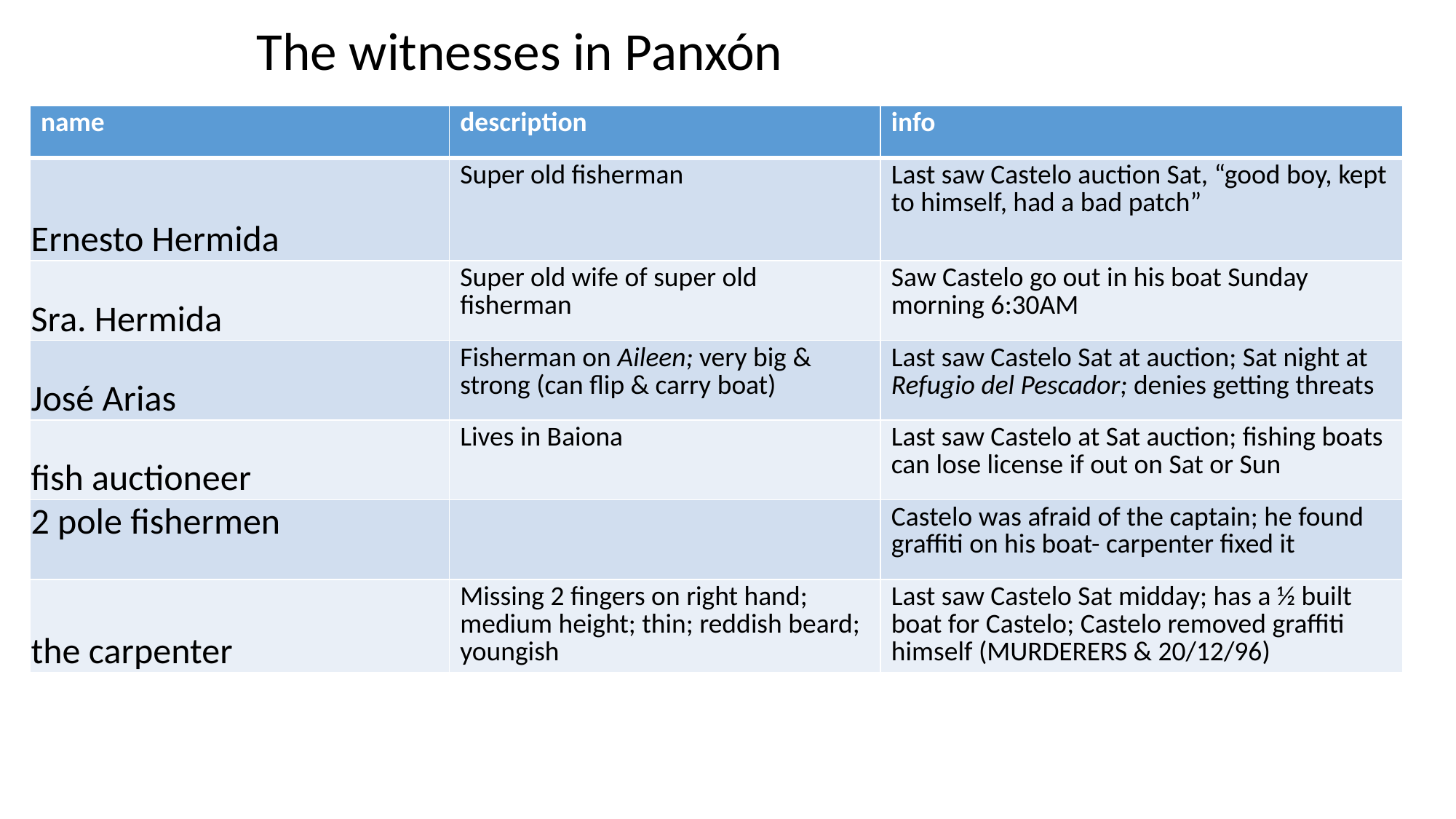

# The witnesses in Panxón
| name | description | info |
| --- | --- | --- |
| Ernesto Hermida | Super old fisherman | Last saw Castelo auction Sat, “good boy, kept to himself, had a bad patch” |
| Sra. Hermida | Super old wife of super old fisherman | Saw Castelo go out in his boat Sunday morning 6:30AM |
| José Arias | Fisherman on Aileen; very big & strong (can flip & carry boat) | Last saw Castelo Sat at auction; Sat night at Refugio del Pescador; denies getting threats |
| fish auctioneer | Lives in Baiona | Last saw Castelo at Sat auction; fishing boats can lose license if out on Sat or Sun |
| 2 pole fishermen |  | Castelo was afraid of the captain; he found graffiti on his boat- carpenter fixed it |
| the carpenter | Missing 2 fingers on right hand; medium height; thin; reddish beard; youngish | Last saw Castelo Sat midday; has a ½ built boat for Castelo; Castelo removed graffiti himself (MURDERERS & 20/12/96) |